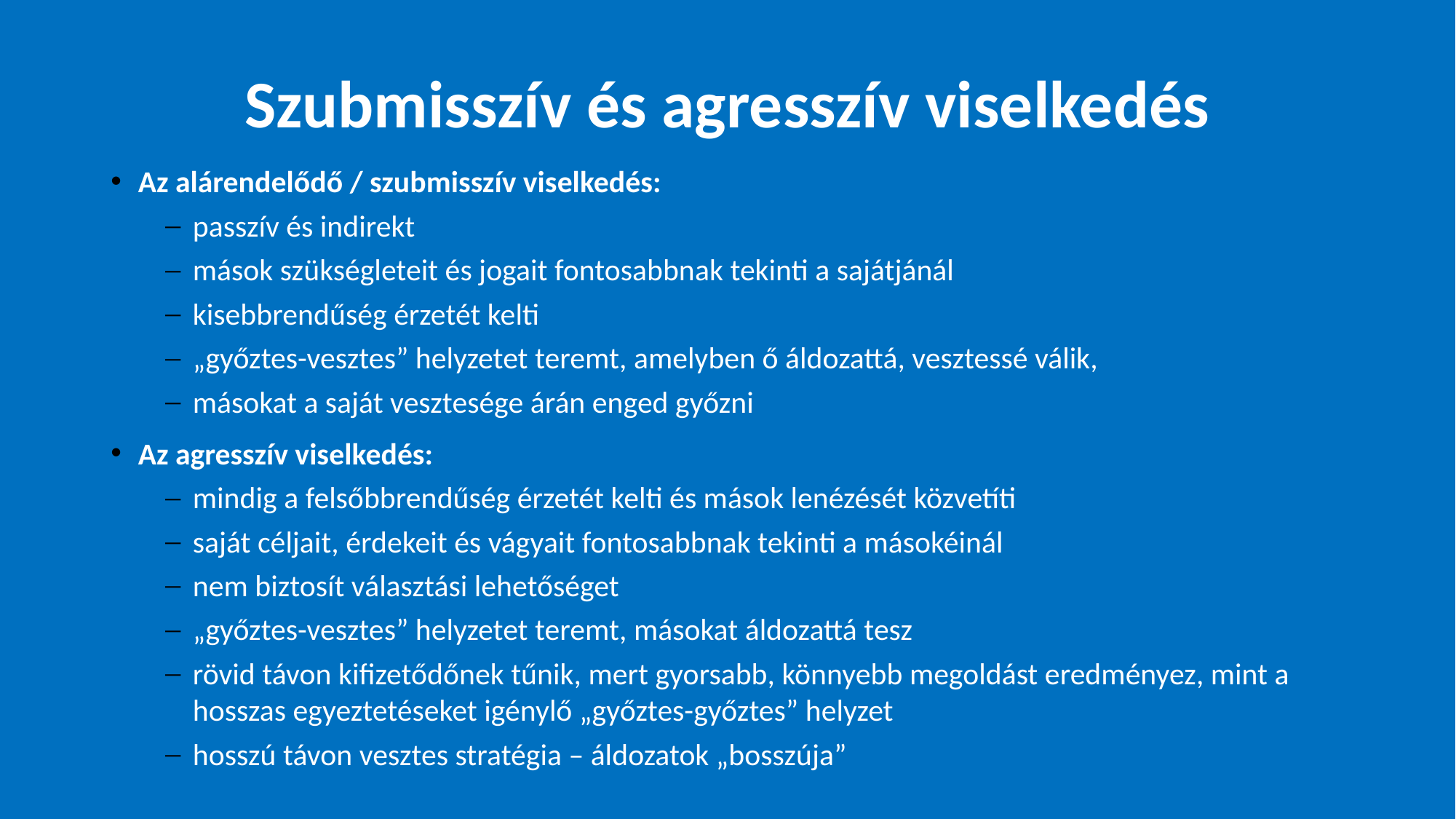

# Szubmisszív és agresszív viselkedés
Az alárendelődő / szubmisszív viselkedés:
passzív és indirekt
mások szükségleteit és jogait fontosabbnak tekinti a sajátjánál
kisebbrendűség érzetét kelti
„győztes-vesztes” helyzetet teremt, amelyben ő áldozattá, vesztessé válik,
másokat a saját vesztesége árán enged győzni
Az agresszív viselkedés:
mindig a felsőbbrendűség érzetét kelti és mások lenézését közvetíti
saját céljait, érdekeit és vágyait fontosabbnak tekinti a másokéinál
nem biztosít választási lehetőséget
„győztes-vesztes” helyzetet teremt, másokat áldozattá tesz
rövid távon kifizetődőnek tűnik, mert gyorsabb, könnyebb megoldást eredményez, mint a hosszas egyeztetéseket igénylő „győztes-győztes” helyzet
hosszú távon vesztes stratégia – áldozatok „bosszúja”